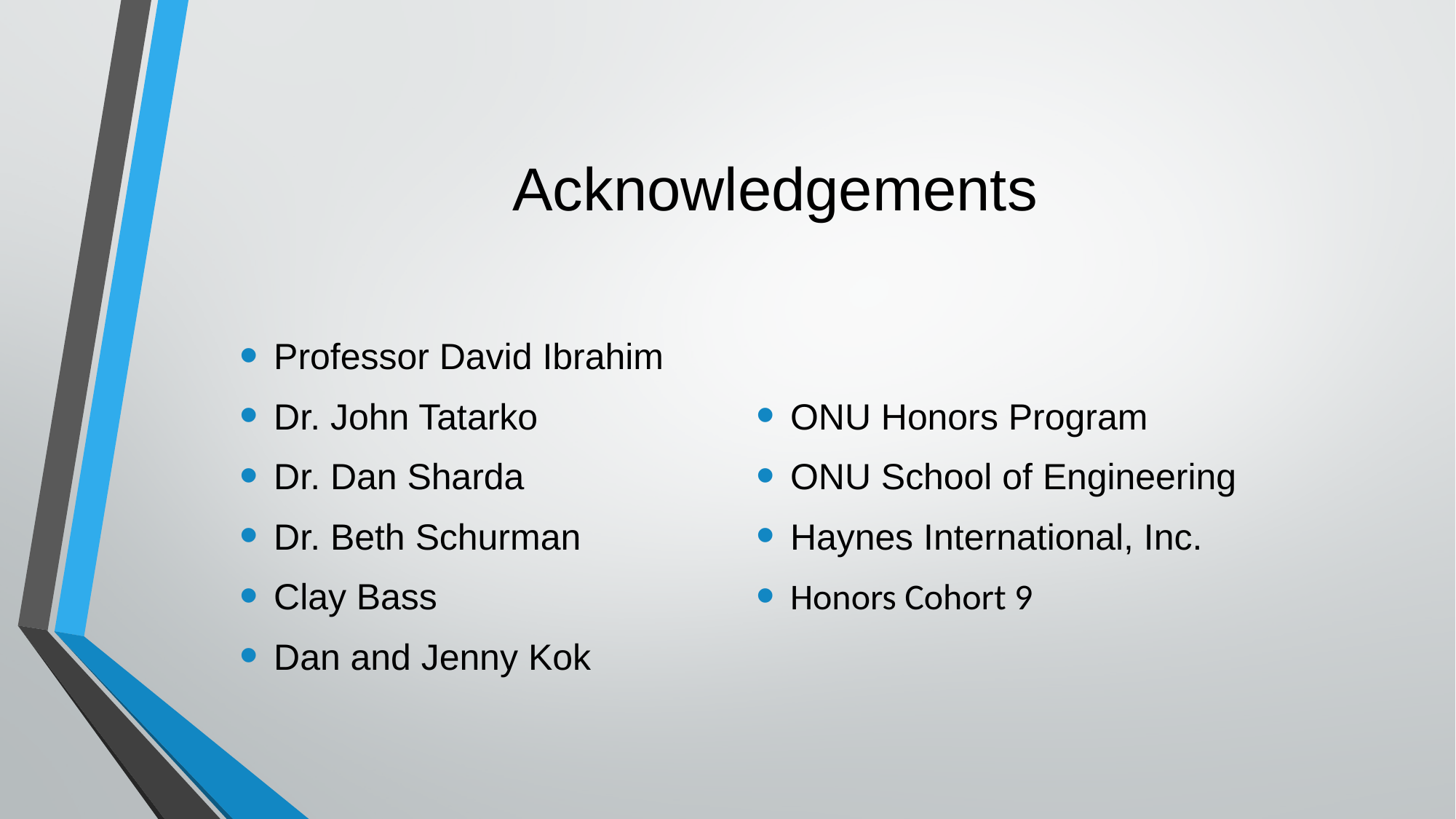

# Acknowledgements
ONU Honors Program
ONU School of Engineering
Haynes International, Inc.
Honors Cohort 9
Professor David Ibrahim
Dr. John Tatarko
Dr. Dan Sharda
Dr. Beth Schurman
Clay Bass
Dan and Jenny Kok